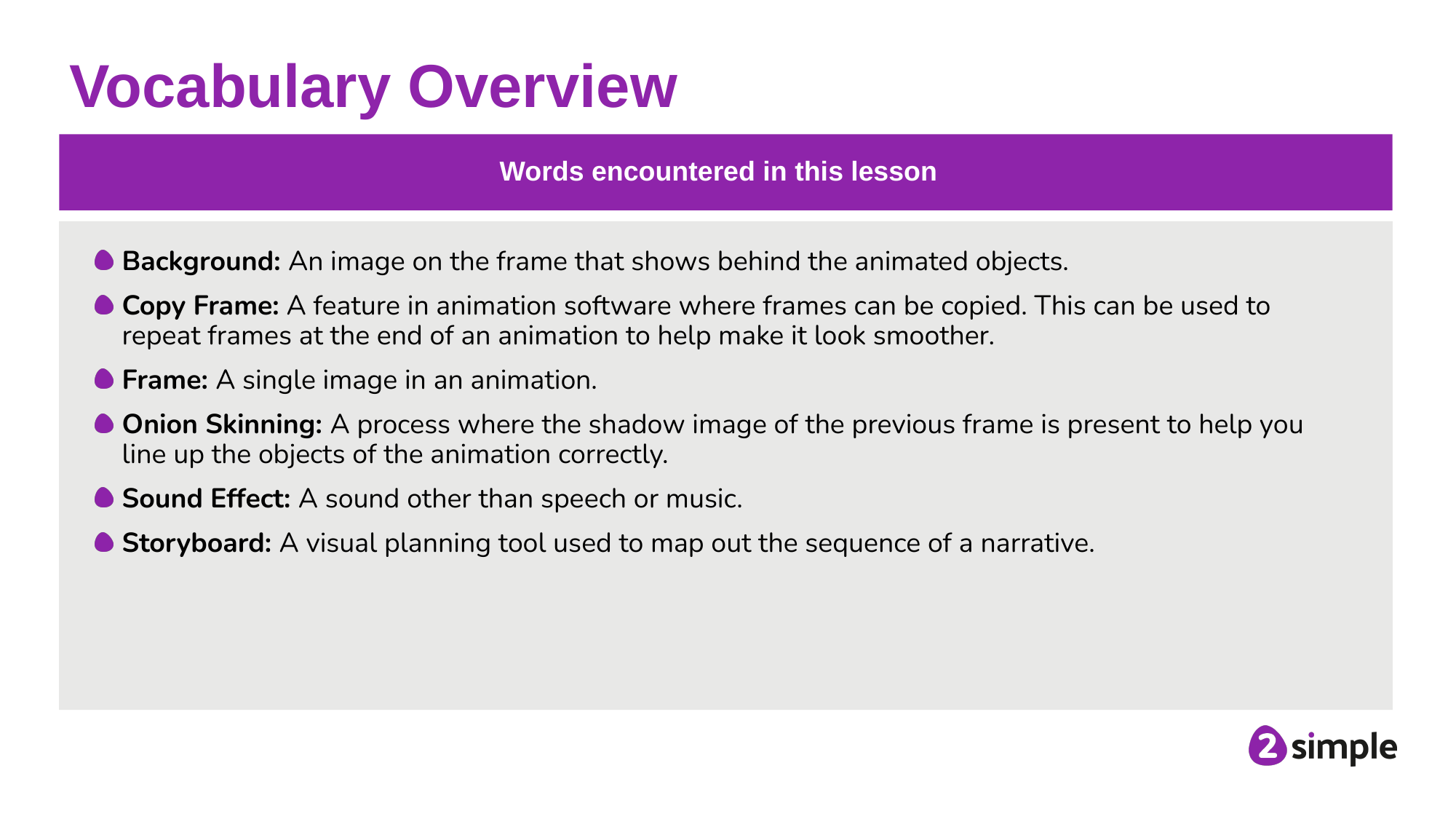

# Vocabulary Overview
Words encountered in this lesson
Background: An image on the frame that shows behind the animated objects.
Copy Frame: A feature in animation software where frames can be copied. This can be used to repeat frames at the end of an animation to help make it look smoother.
Frame: A single image in an animation.
Onion Skinning: A process where the shadow image of the previous frame is present to help you line up the objects of the animation correctly.
Sound Effect: A sound other than speech or music.
Storyboard: A visual planning tool used to map out the sequence of a narrative.